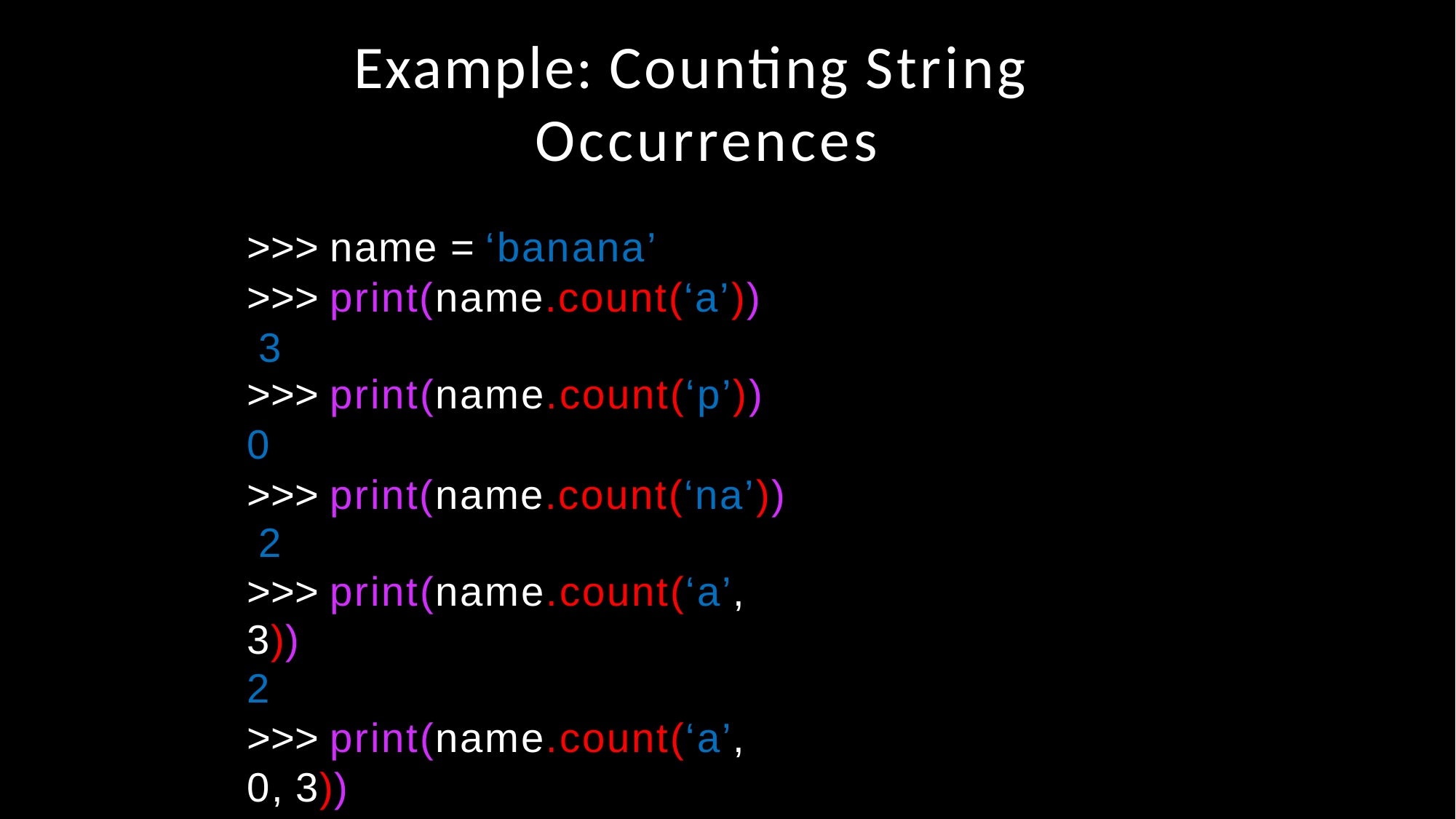

# Example: Counting String  Occurrences
>>> name = ‘banana’
>>> print(name.count(‘a’))  3
>>> print(name.count(‘p’))
0
>>> print(name.count(‘na’))  2
>>> print(name.count(‘a’, 3))
2
>>> print(name.count(‘a’, 0, 3))
1